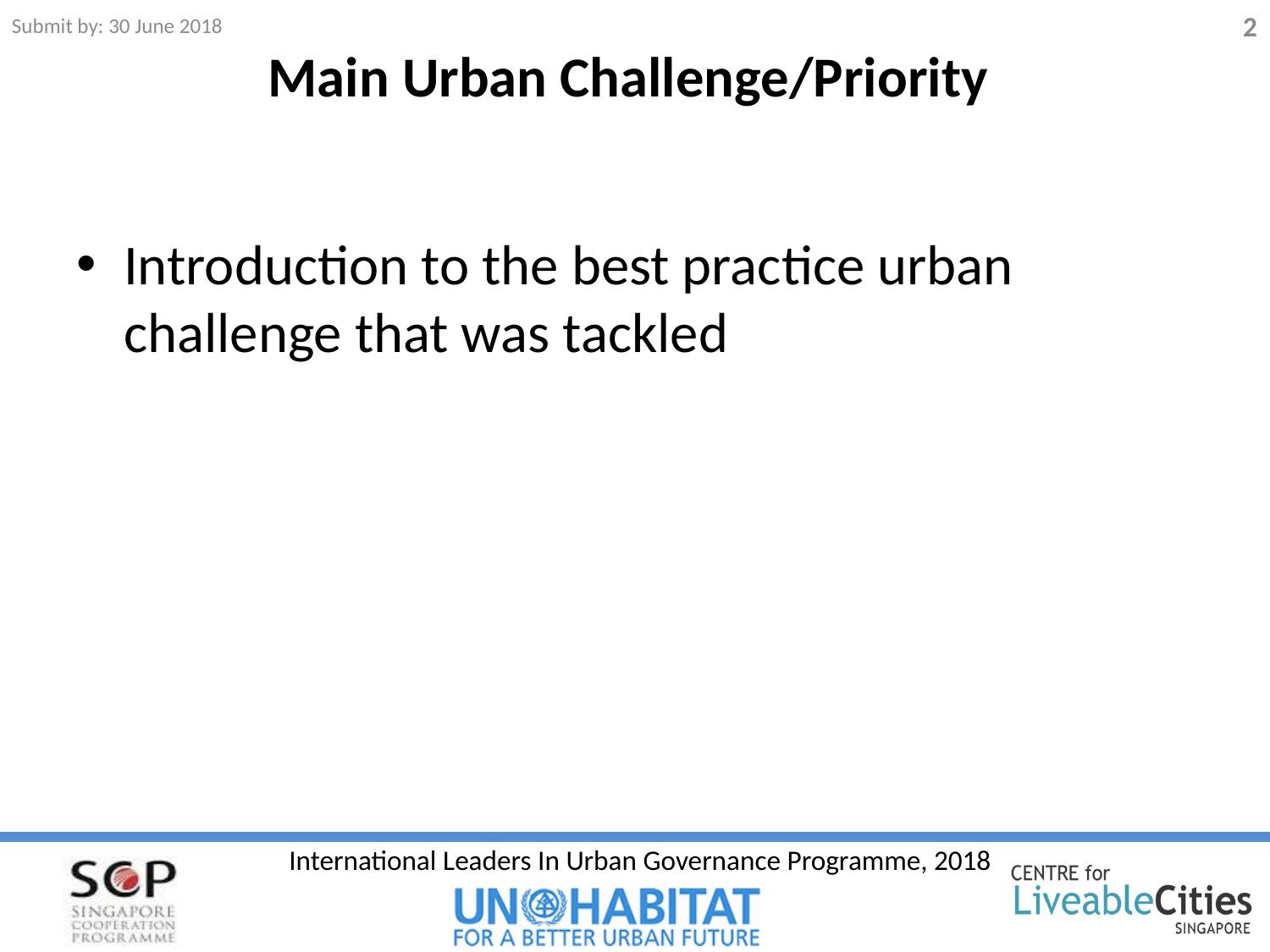

# Main Urban Challenge/Priority
Submit by: 30 June 2018
2
Introduction to the best practice urban challenge that was tackled